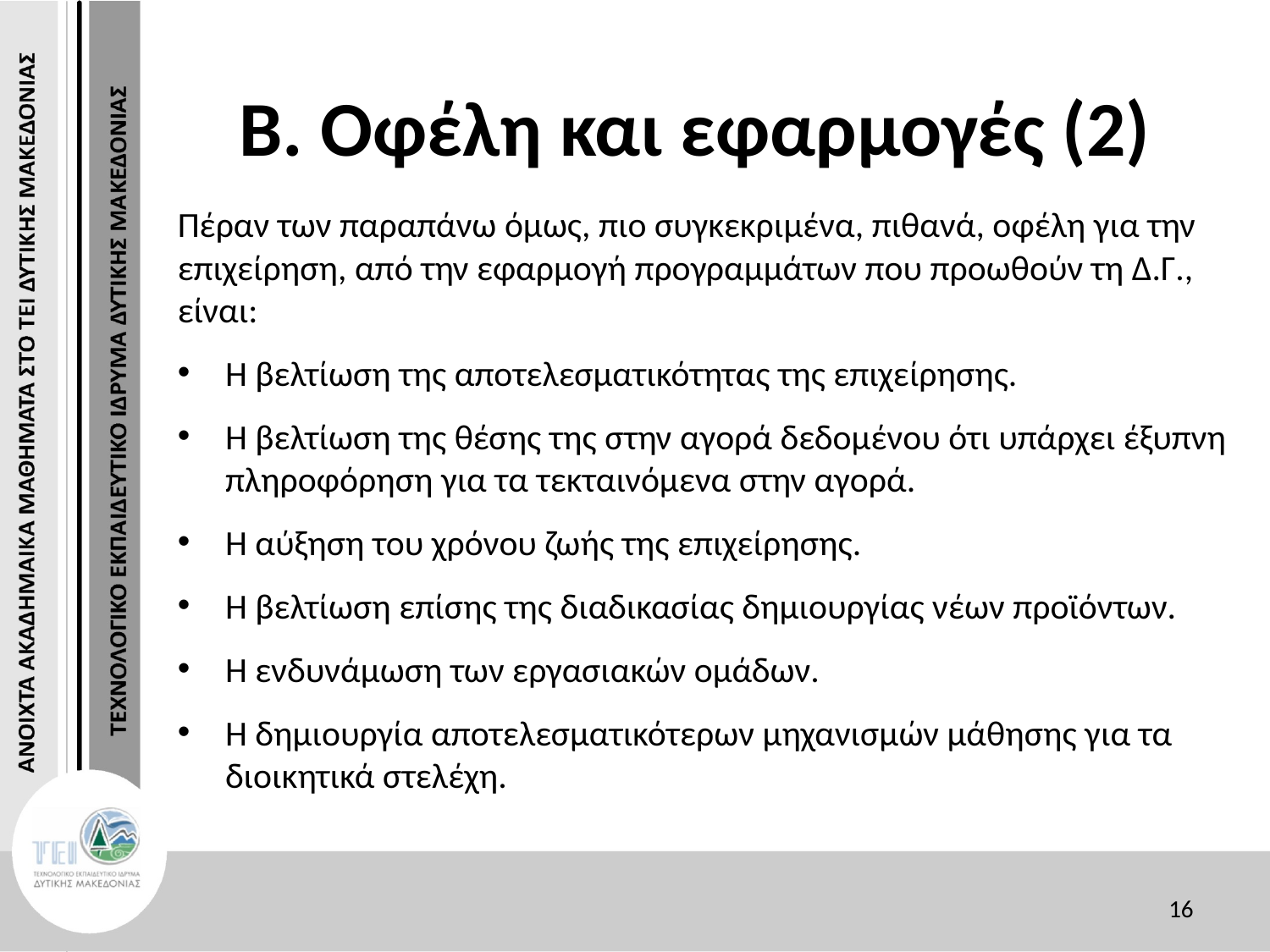

# Β. Οφέλη και εφαρμογές (2)
Πέραν των παραπάνω όμως, πιο συγκεκριμένα, πιθανά, οφέλη για την επιχείρηση, από την εφαρμογή προγραμμάτων που προωθούν τη Δ.Γ., είναι:
Η βελτίωση της αποτελεσματικότητας της επιχείρησης.
Η βελτίωση της θέσης της στην αγορά δεδομένου ότι υπάρχει έξυπνη πληροφόρηση για τα τεκταινόμενα στην αγορά.
Η αύξηση του χρόνου ζωής της επιχείρησης.
Η βελτίωση επίσης της διαδικασίας δημιουργίας νέων προϊόντων.
Η ενδυνάμωση των εργασιακών ομάδων.
Η δημιουργία αποτελεσματικότερων μηχανισμών μάθησης για τα διοικητικά στελέχη.
16